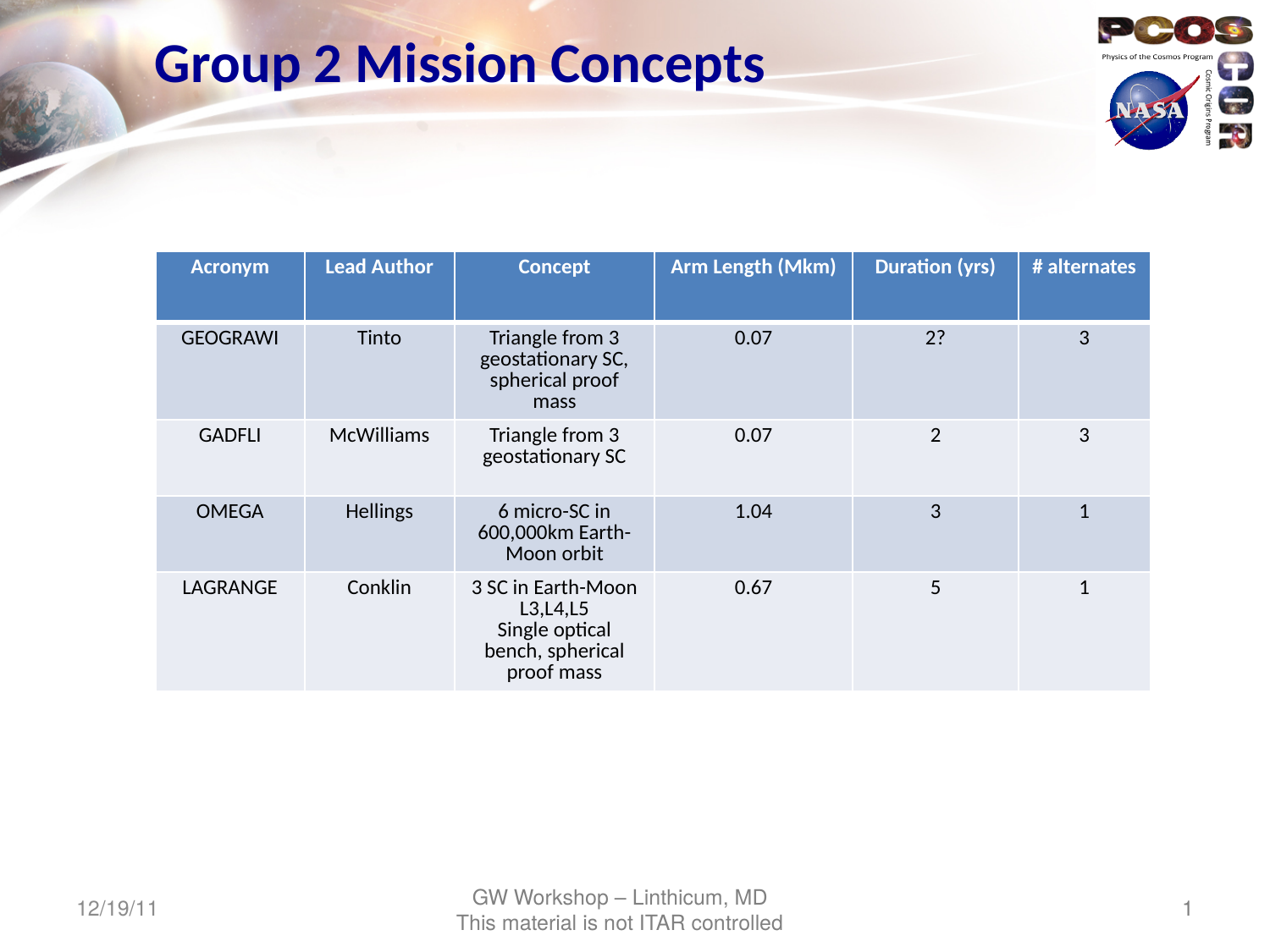

# Group 2 Mission Concepts
| Acronym | Lead Author | Concept | Arm Length (Mkm) | Duration (yrs) | # alternates |
| --- | --- | --- | --- | --- | --- |
| GEOGRAWI | Tinto | Triangle from 3 geostationary SC, spherical proof mass | 0.07 | 2? | 3 |
| GADFLI | McWilliams | Triangle from 3 geostationary SC | 0.07 | 2 | 3 |
| OMEGA | Hellings | 6 micro-SC in 600,000km Earth-Moon orbit | 1.04 | 3 | 1 |
| LAGRANGE | Conklin | 3 SC in Earth-Moon L3,L4,L5 Single optical bench, spherical proof mass | 0.67 | 5 | 1 |
12/19/11
1